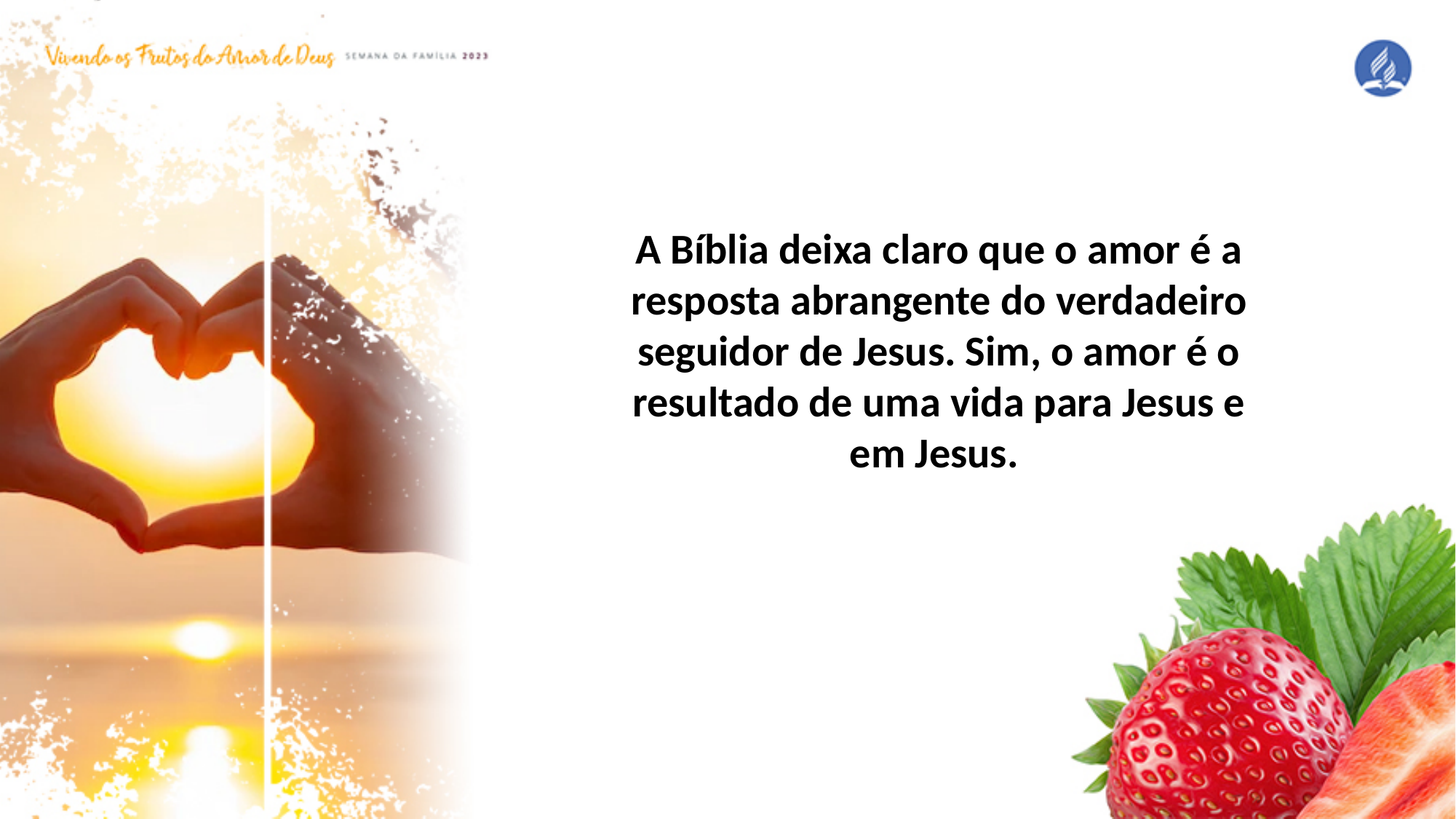

A Bíblia deixa claro que o amor é a resposta abrangente do verdadeiro seguidor de Jesus. Sim, o amor é o resultado de uma vida para Jesus e em Jesus.